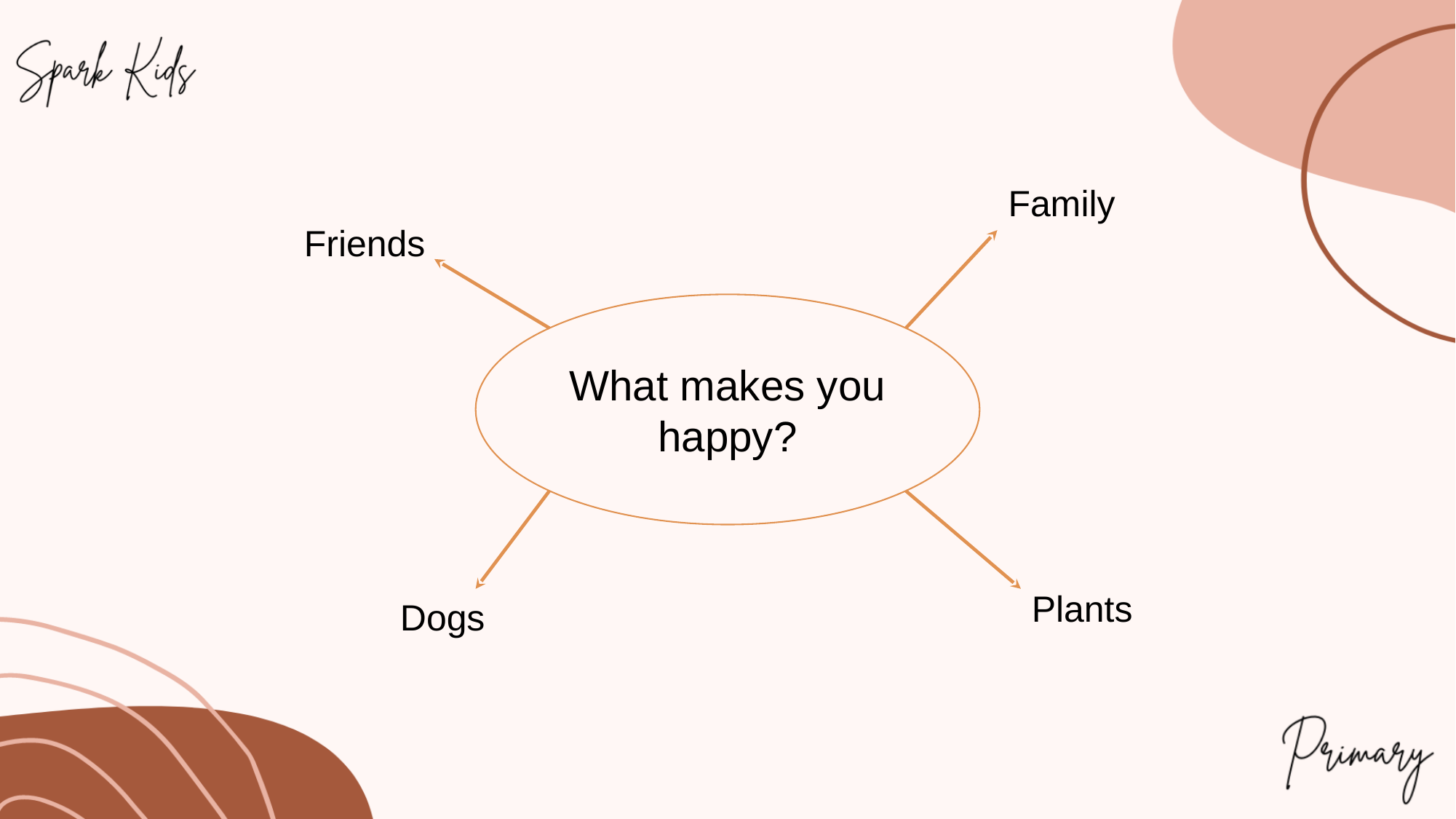

Family
Friends
What makes you happy?
Plants
Dogs